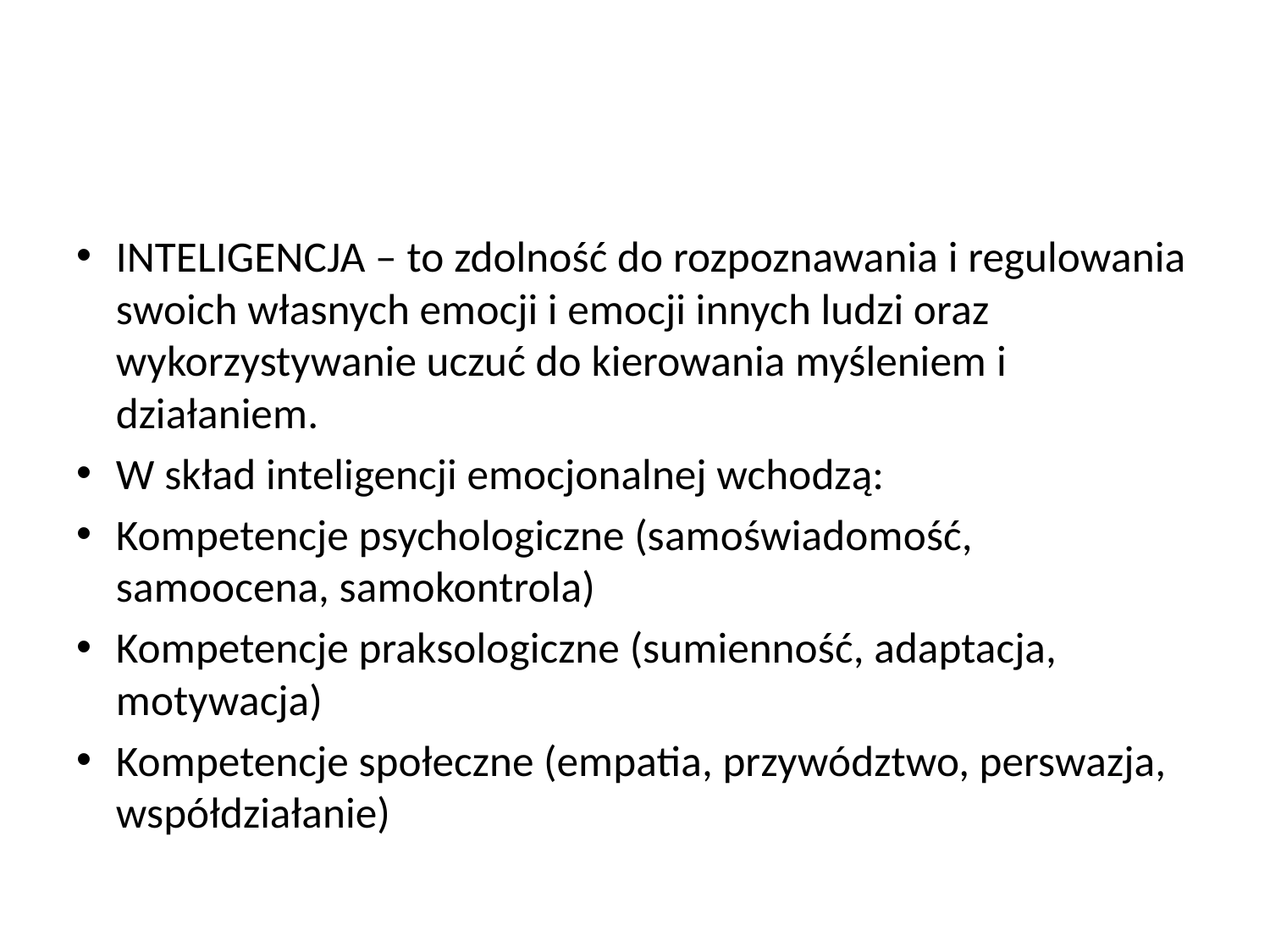

INTELIGENCJA – to zdolność do rozpoznawania i regulowania swoich własnych emocji i emocji innych ludzi oraz wykorzystywanie uczuć do kierowania myśleniem i działaniem.
W skład inteligencji emocjonalnej wchodzą:
Kompetencje psychologiczne (samoświadomość, samoocena, samokontrola)
Kompetencje praksologiczne (sumienność, adaptacja, motywacja)
Kompetencje społeczne (empatia, przywództwo, perswazja, współdziałanie)